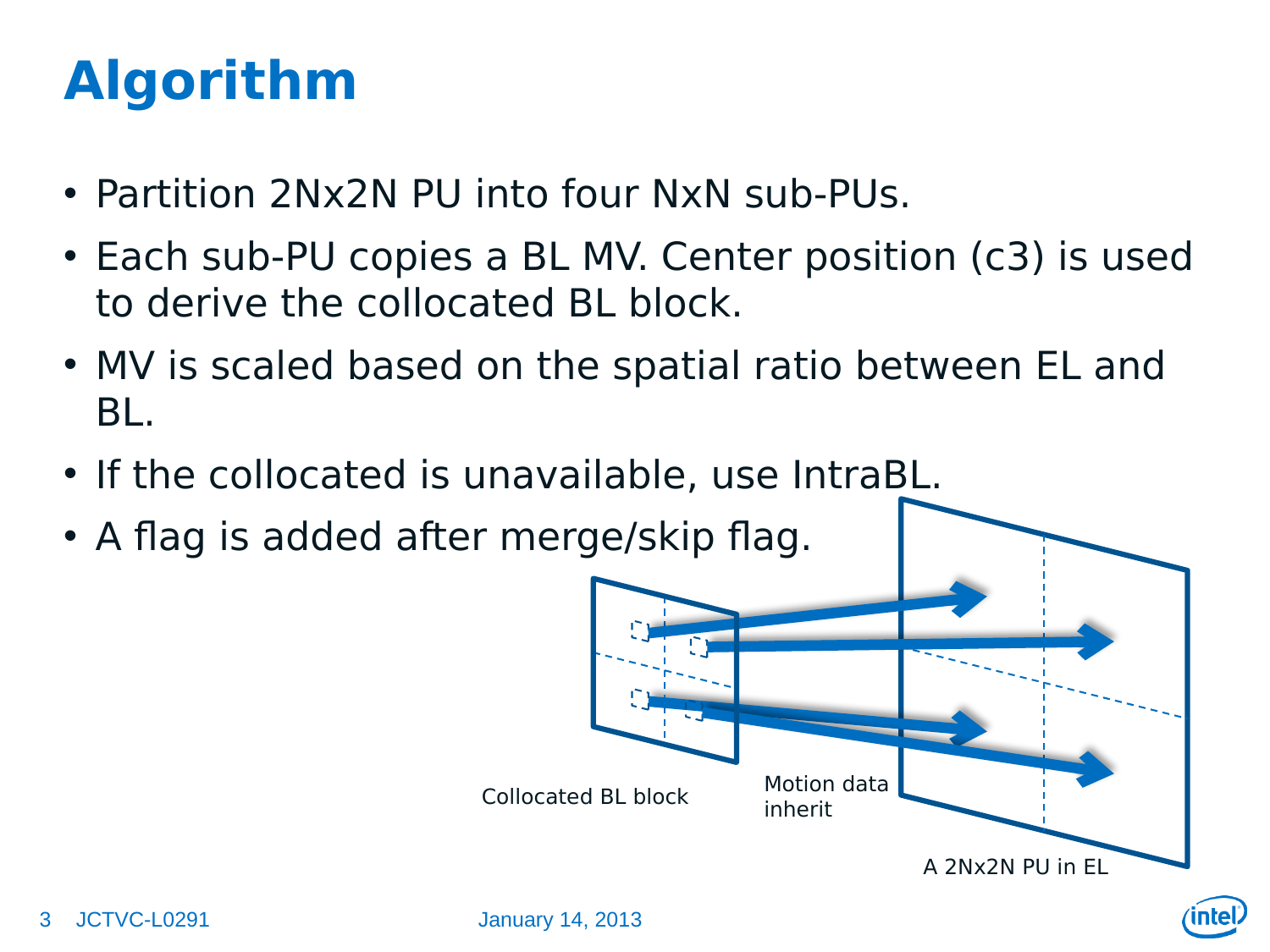

# Algorithm
Partition 2Nx2N PU into four NxN sub-PUs.
Each sub-PU copies a BL MV. Center position (c3) is used to derive the collocated BL block.
MV is scaled based on the spatial ratio between EL and BL.
If the collocated is unavailable, use IntraBL.
A flag is added after merge/skip flag.

Motion data inherit
Collocated BL block
A 2Nx2N PU in EL
3
JCTVC-L0291
January 14, 2013